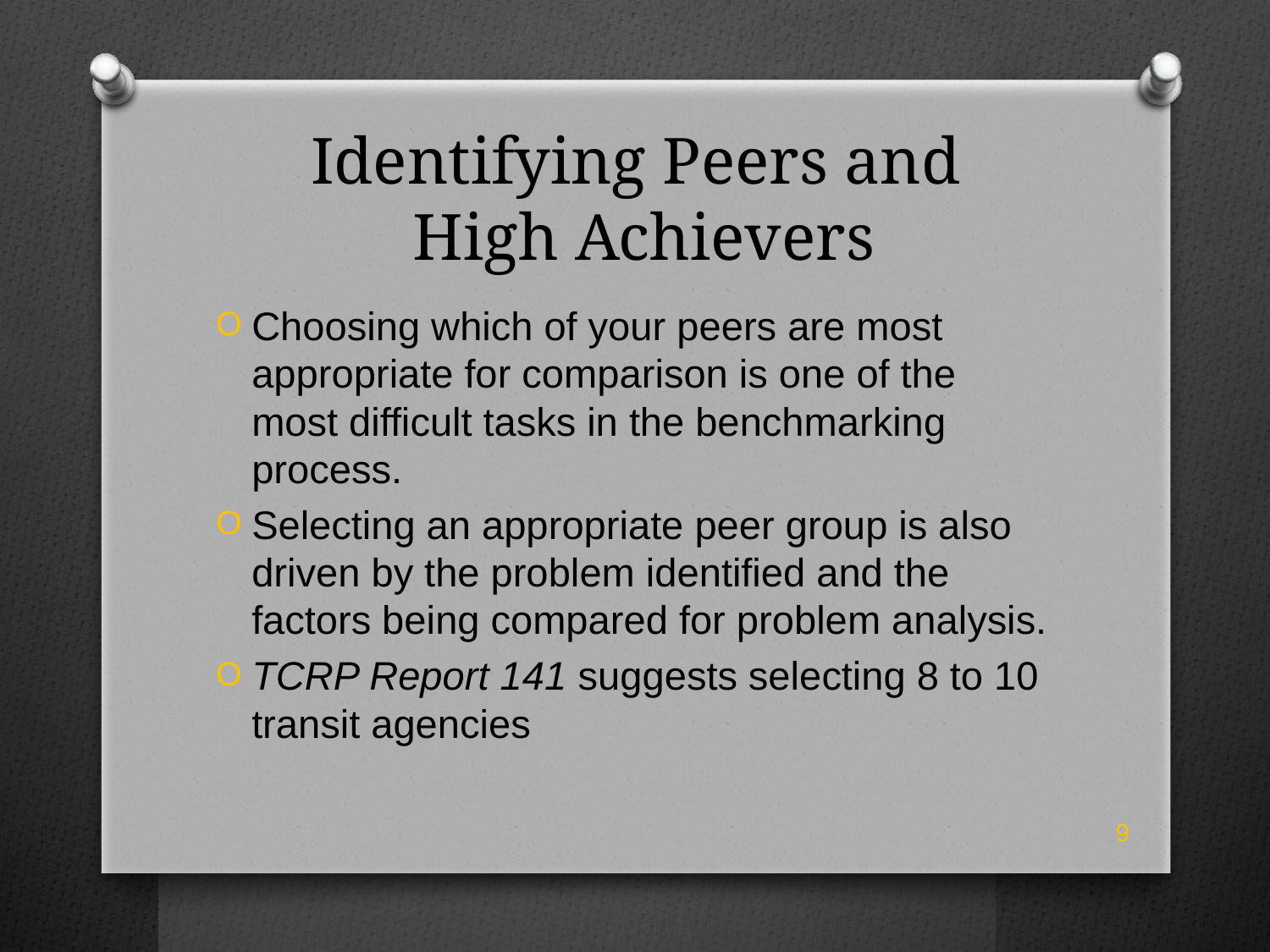

# Identifying Peers and High Achievers
Choosing which of your peers are most appropriate for comparison is one of the most difficult tasks in the benchmarking process.
Selecting an appropriate peer group is also driven by the problem identified and the factors being compared for problem analysis.
TCRP Report 141 suggests selecting 8 to 10 transit agencies

9